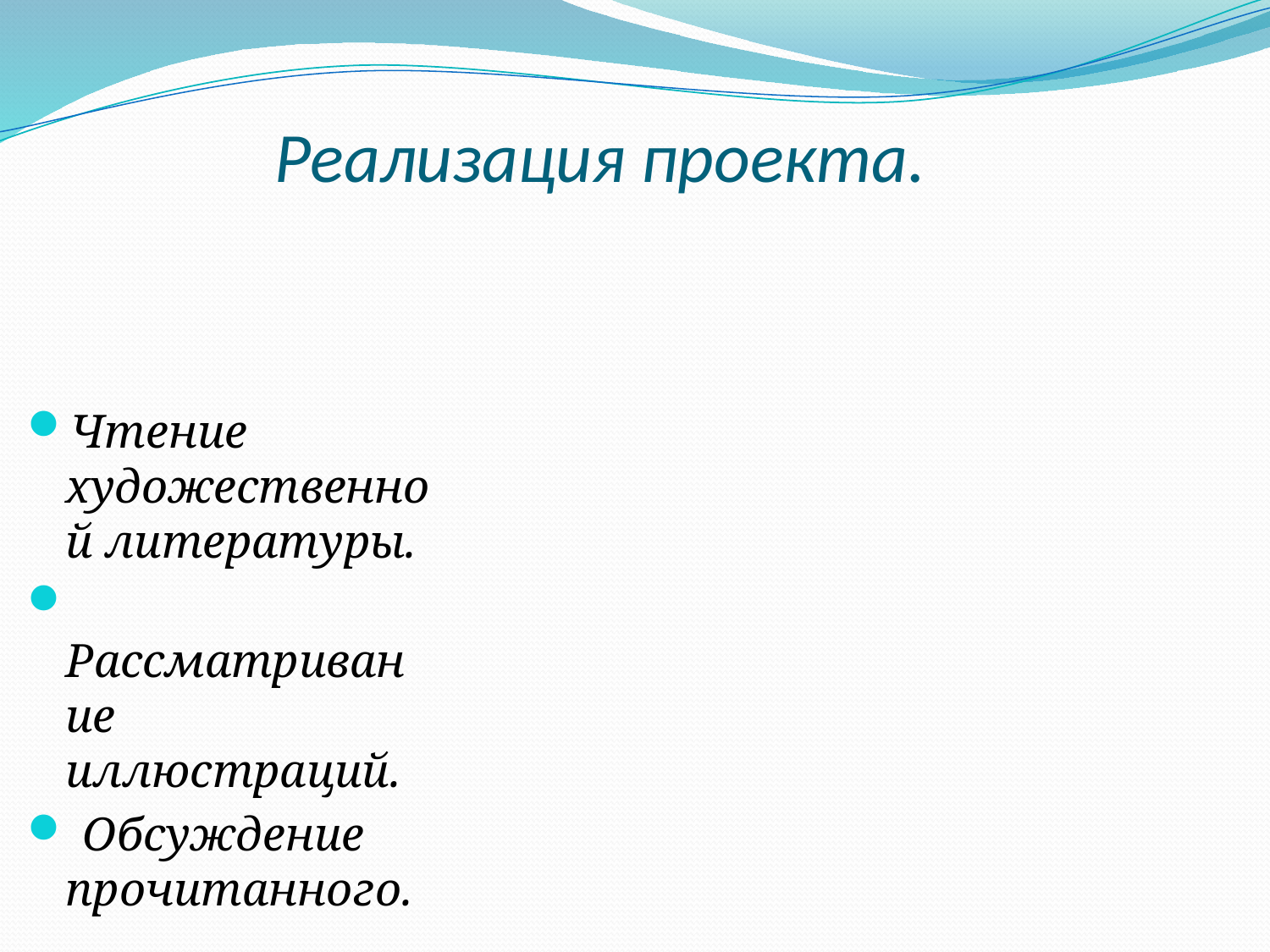

# Реализация проекта.

Чтение художественной литературы.
 Рассматривание иллюстраций.
 Обсуждение прочитанного.